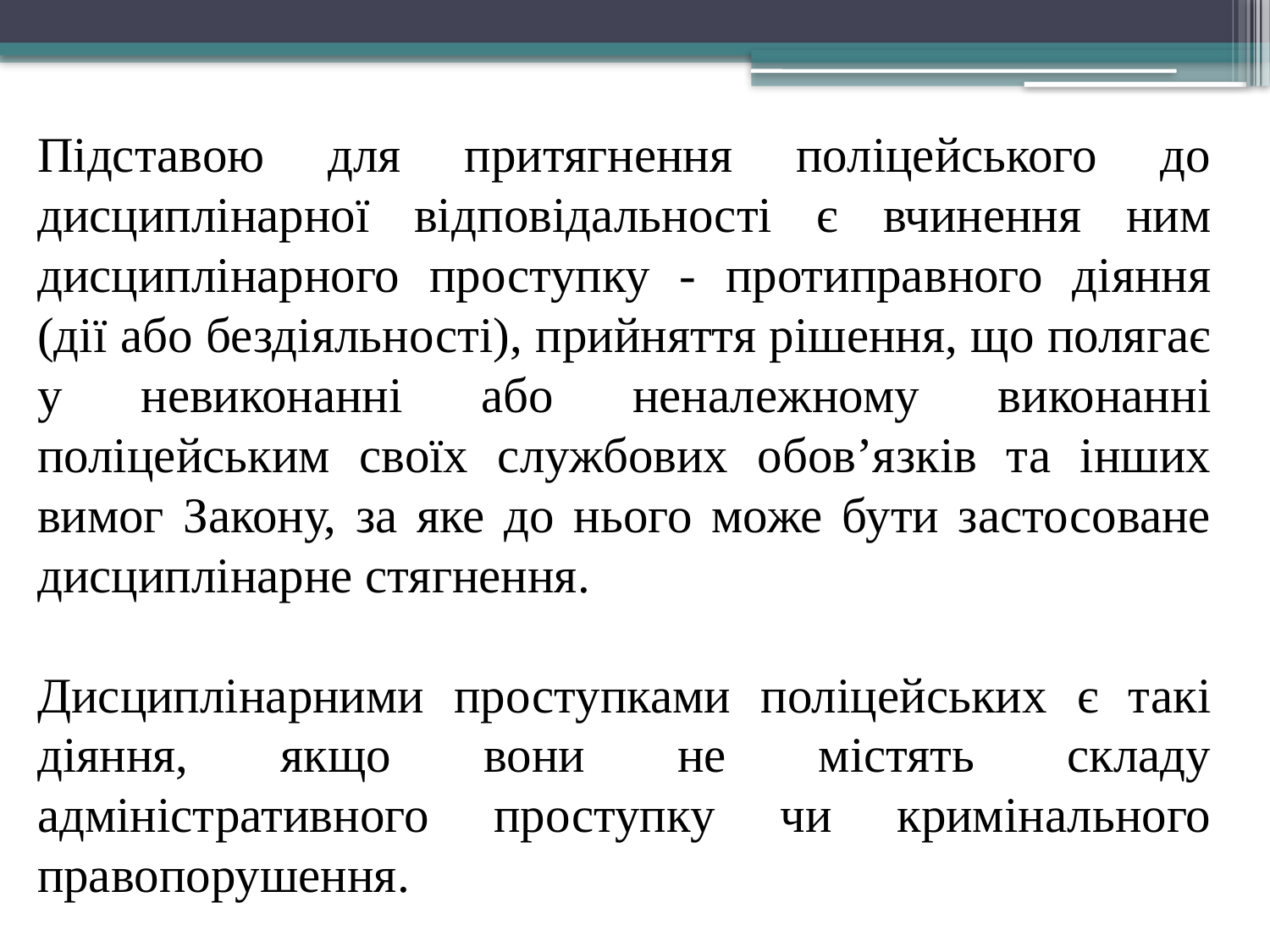

Підставою для притягнення поліцейського до дисциплінарної відповідальності є вчинення ним дисциплінарного проступку - протиправного діяння (дії або бездіяльності), прийняття рішення, що полягає у невиконанні або неналежному виконанні поліцейським своїх службових обов’язків та інших вимог Закону, за яке до нього може бути застосоване дисциплінарне стягнення.

Дисциплінарними проступками поліцейських є такі діяння, якщо вони не містять складу адміністративного проступку чи кримінального правопорушення.